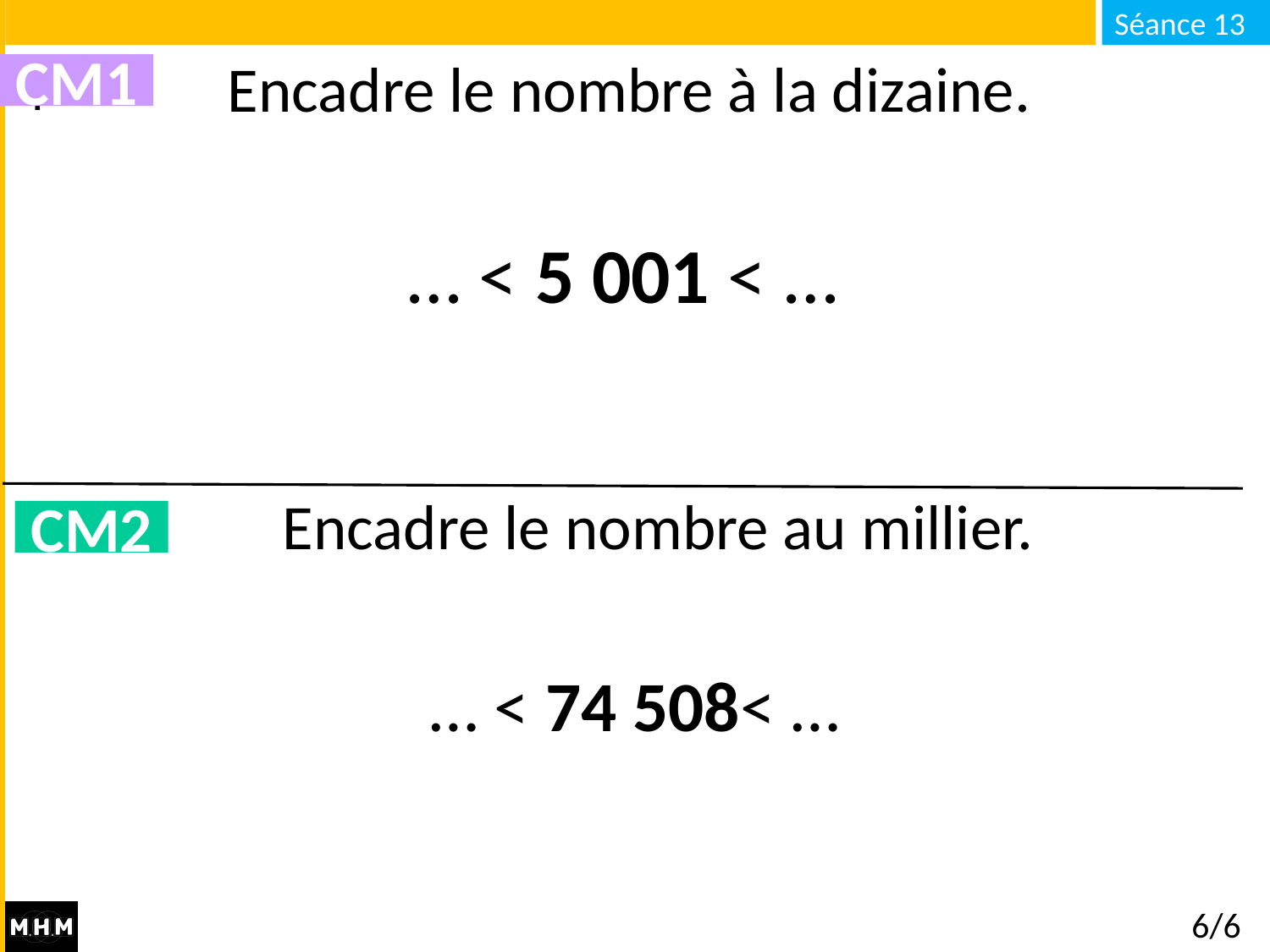

# Encadre le nombre à la dizaine.
CM1
… < 5 001 < …
Encadre le nombre au millier.
CM2
… < 74 508< …
6/6